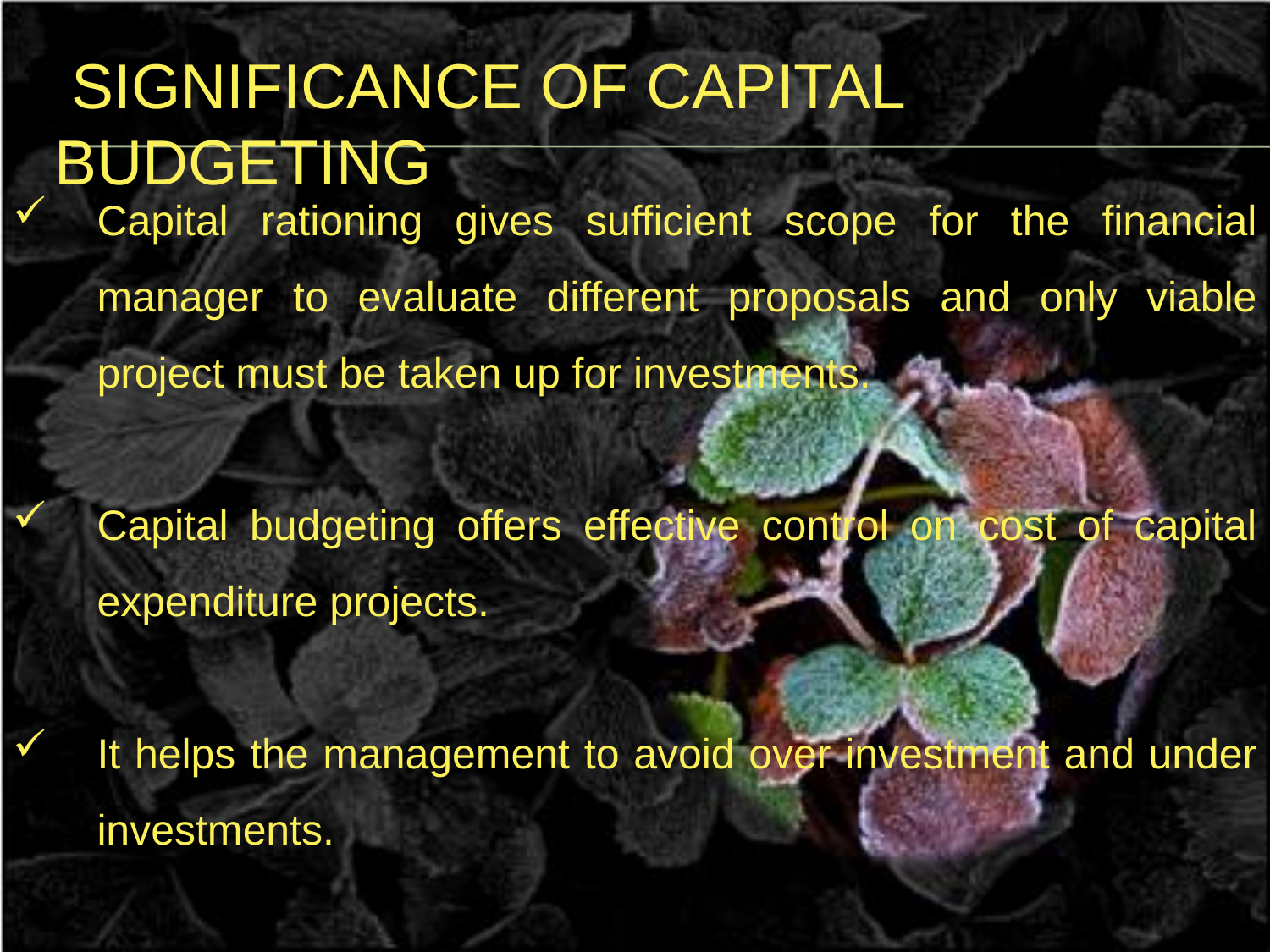

# Significance of Capital  Budgeting

Capital rationing gives sufficient scope for the financial manager to evaluate different proposals and only viable project must be taken up for investments.

Capital budgeting offers effective control on cost of capital expenditure projects.

It helps the management to avoid over investment and under investments.